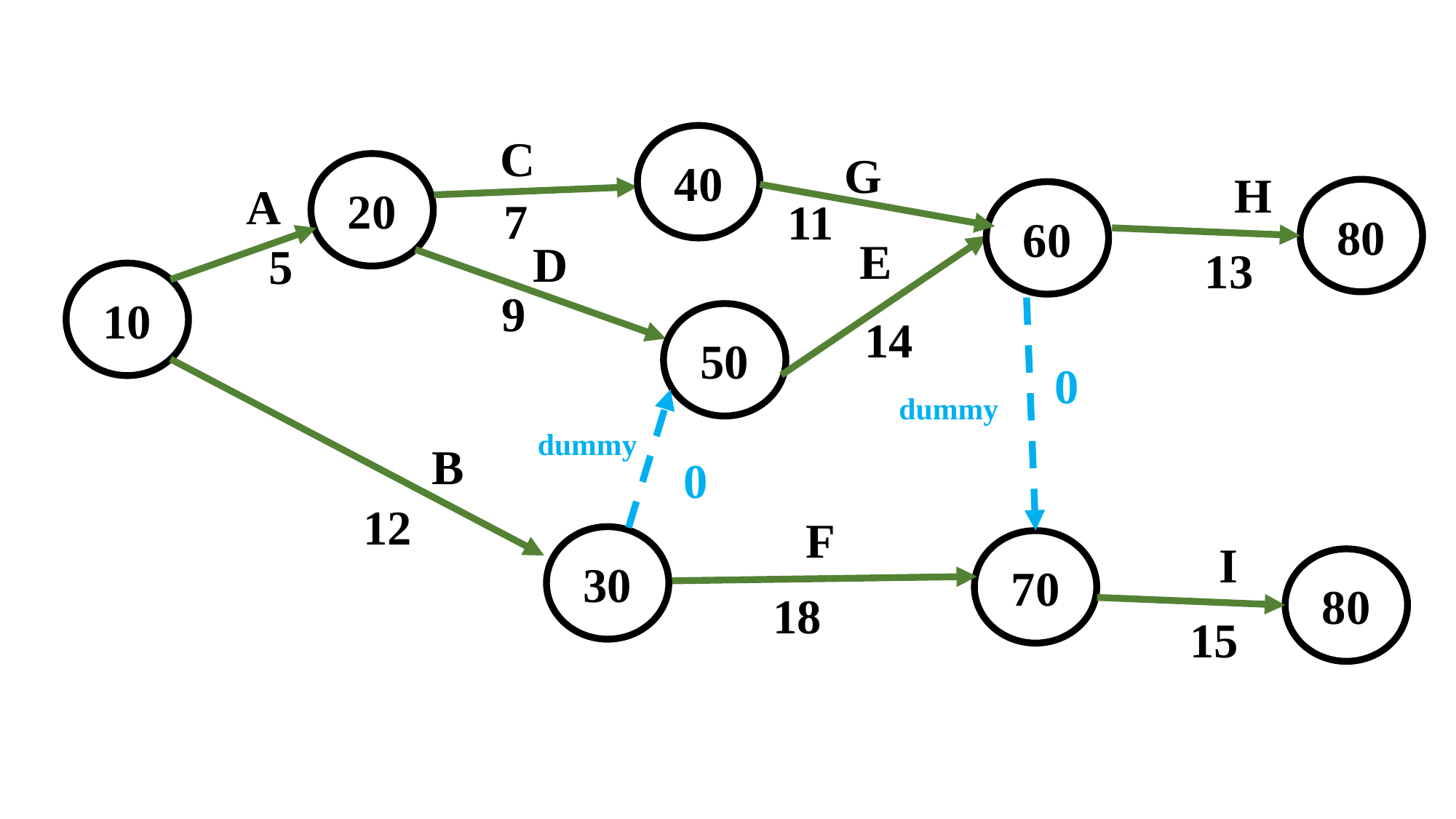

C
40
G
20
H
A
80
60
7
11
E
D
5
13
10
9
50
14
0
dummy
dummy
B
0
12
F
30
I
70
80
18
15